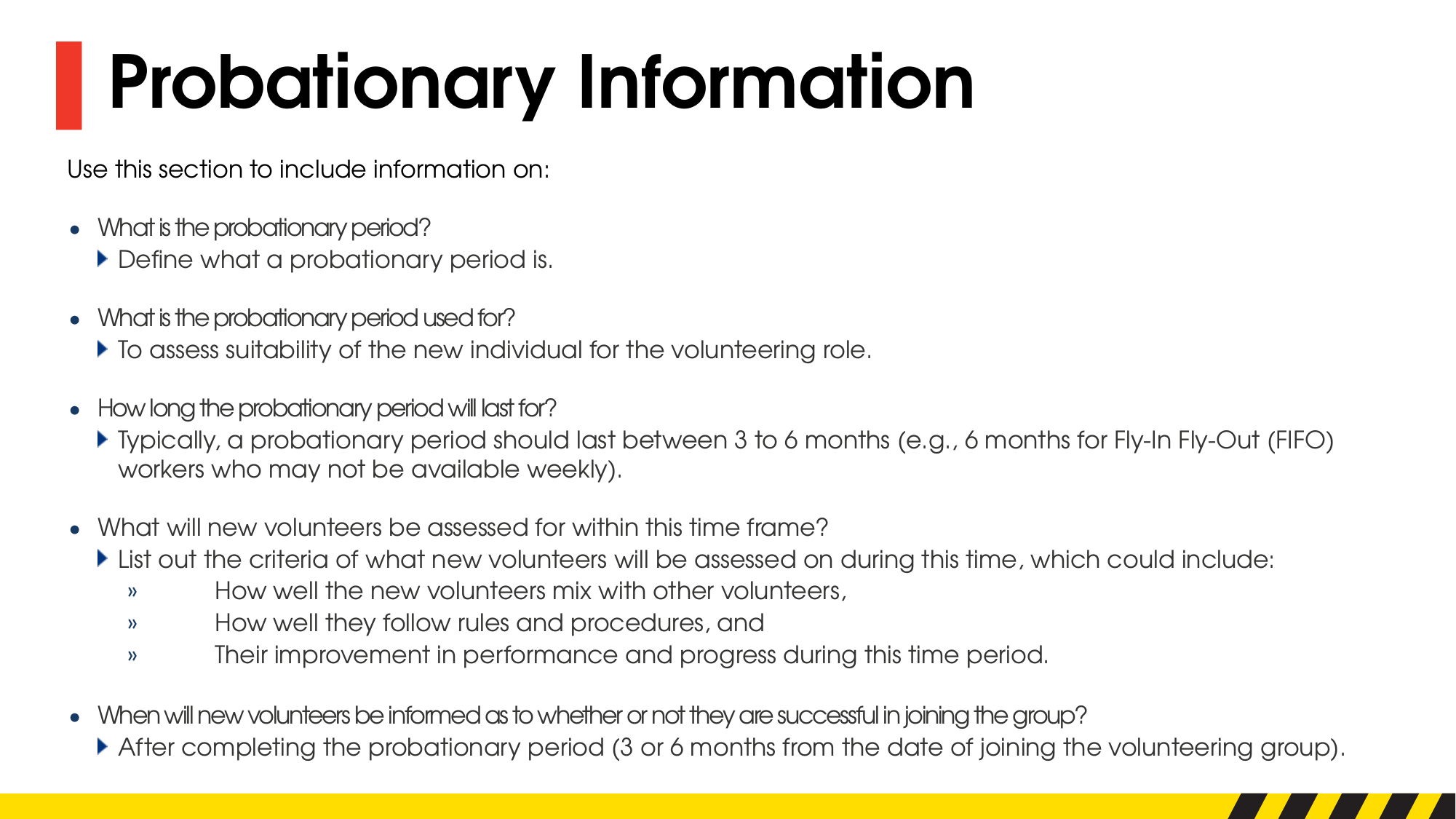

▌Probationary Information
Use this section to include information on:

•	What is the probationary period?
Define what a probationary period is.

•	What is the probationary period used for?
To assess suitability of the new individual for the volunteering role.

•	How long the probationary period will last for?
Typically, a probationary period should last between 3 to 6 months (e.g., 6 months for Fly-In Fly-Out (FIFO) workers who may not be available weekly).

•	What will new volunteers be assessed for within this time frame?
List out the criteria of what new volunteers will be assessed on during this time, which could include:
»	How well the new volunteers mix with other volunteers,
»	How well they follow rules and procedures, and
»	Their improvement in performance and progress during this time period.

•	When will new volunteers be informed as to whether or not they are successful in joining the group?
After completing the probationary period (3 or 6 months from the date of joining the volunteering group).